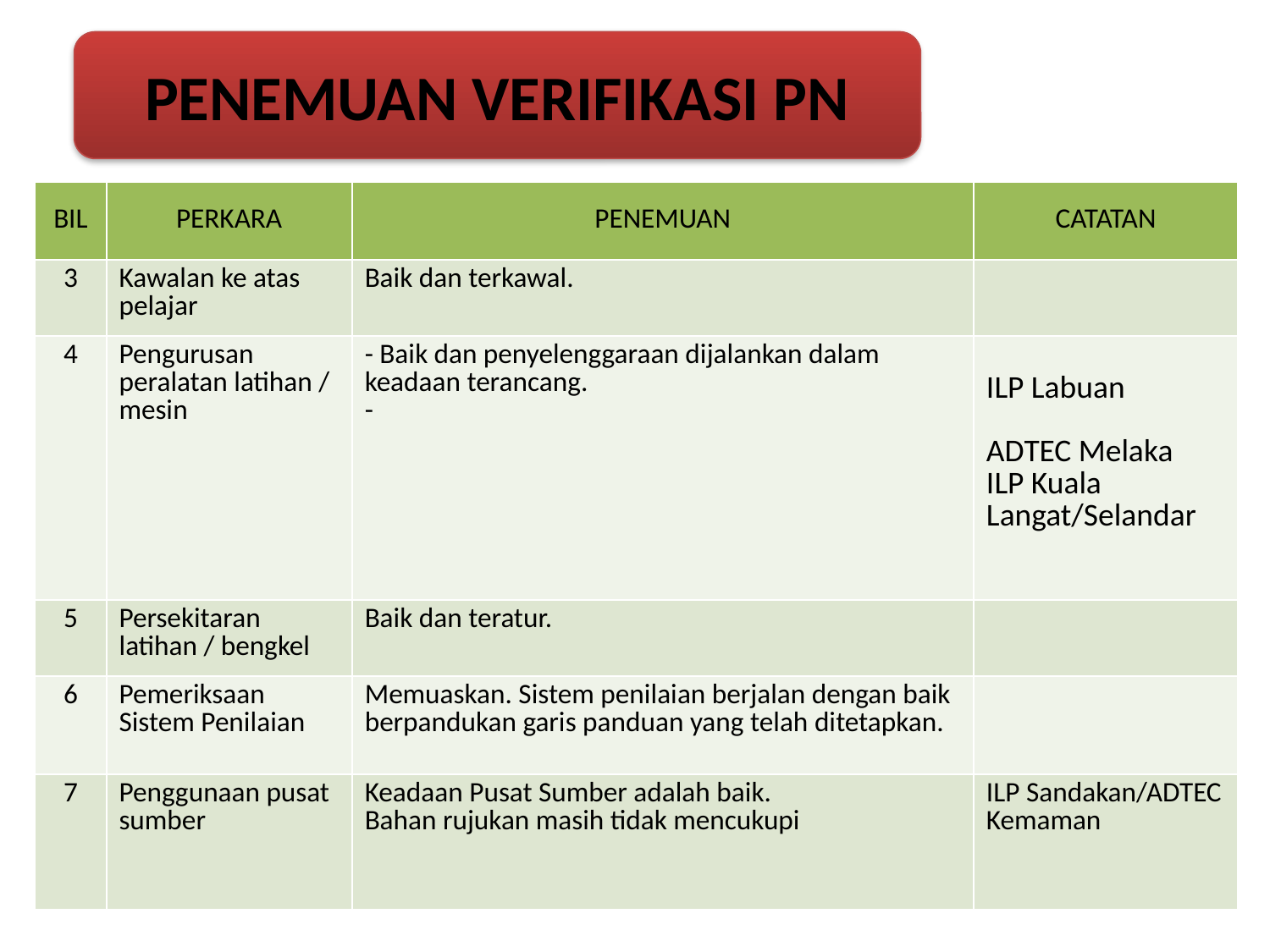

PENEMUAN VERIFIKASI PN
#
| BIL | PERKARA | PENEMUAN | CATATAN |
| --- | --- | --- | --- |
| 3 | Kawalan ke atas pelajar | Baik dan terkawal. |  |
| 4 | Pengurusan peralatan latihan / mesin | - Baik dan penyelenggaraan dijalankan dalam keadaan terancang. - | ILP Labuan ADTEC Melaka ILP Kuala Langat/Selandar |
| 5 | Persekitaran latihan / bengkel | Baik dan teratur. |  |
| 6 | Pemeriksaan Sistem Penilaian | Memuaskan. Sistem penilaian berjalan dengan baik berpandukan garis panduan yang telah ditetapkan. |  |
| 7 | Penggunaan pusat sumber | Keadaan Pusat Sumber adalah baik. Bahan rujukan masih tidak mencukupi | ILP Sandakan/ADTEC Kemaman |